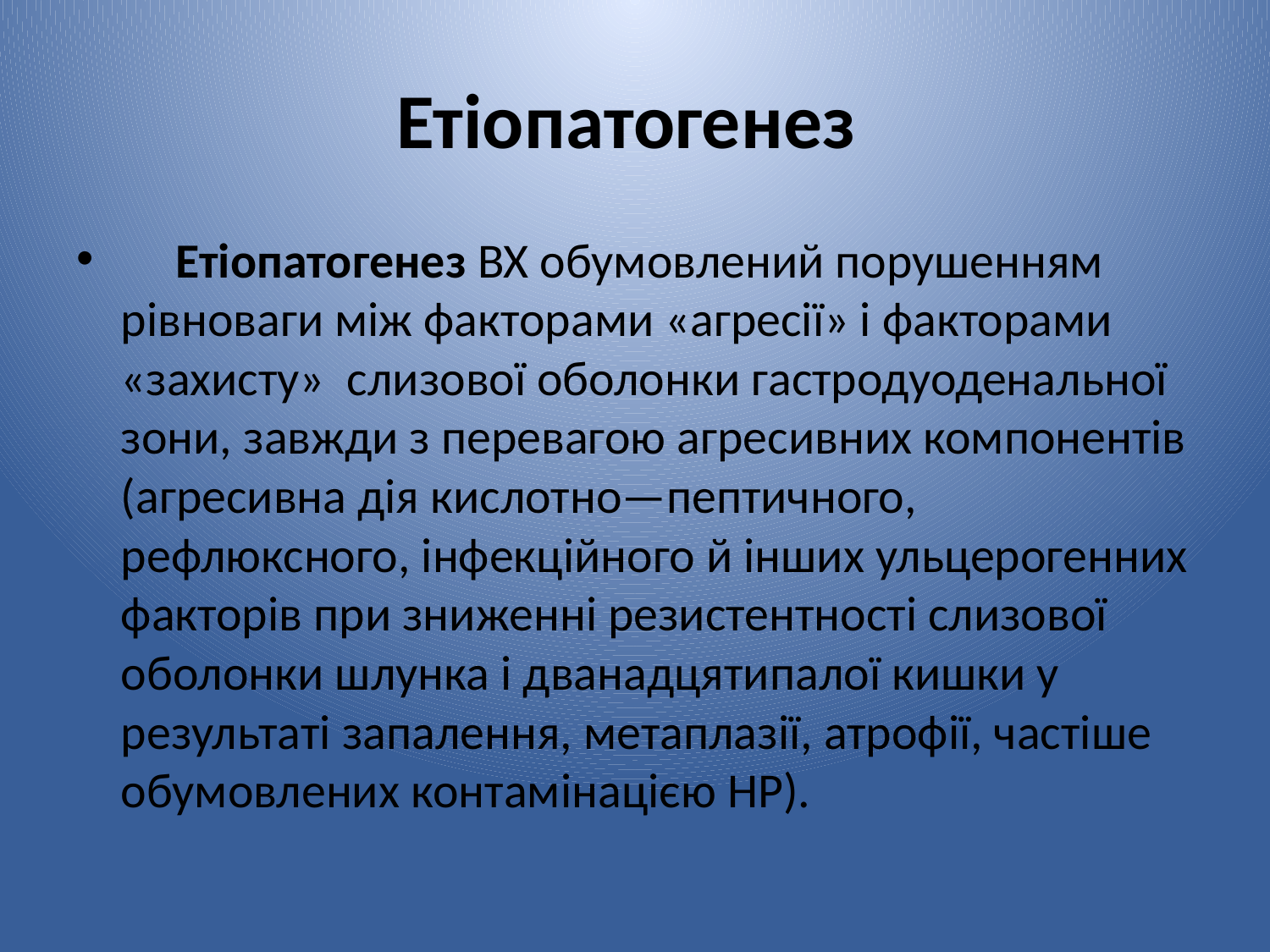

# Етiопатогенез
     Етiопатогенез ВХ обумовлений порушенням рiвноваги мiж факторами «агресiї» i факторами «захисту»  слизової оболонки гастродуоденальної зони, завжди з перевагою агресивних компонентiв (агресивна дiя кислотно—пептичного, рефлюксного, iнфекцiйного й iнших ульцерогенних факторiв при зниженнi резистентностi слизової оболонки шлунка i дванадцятипалої кишки у результатi запалення, метаплазiї, атрофiї, частiше обумовлених контамiнацiєю HP).